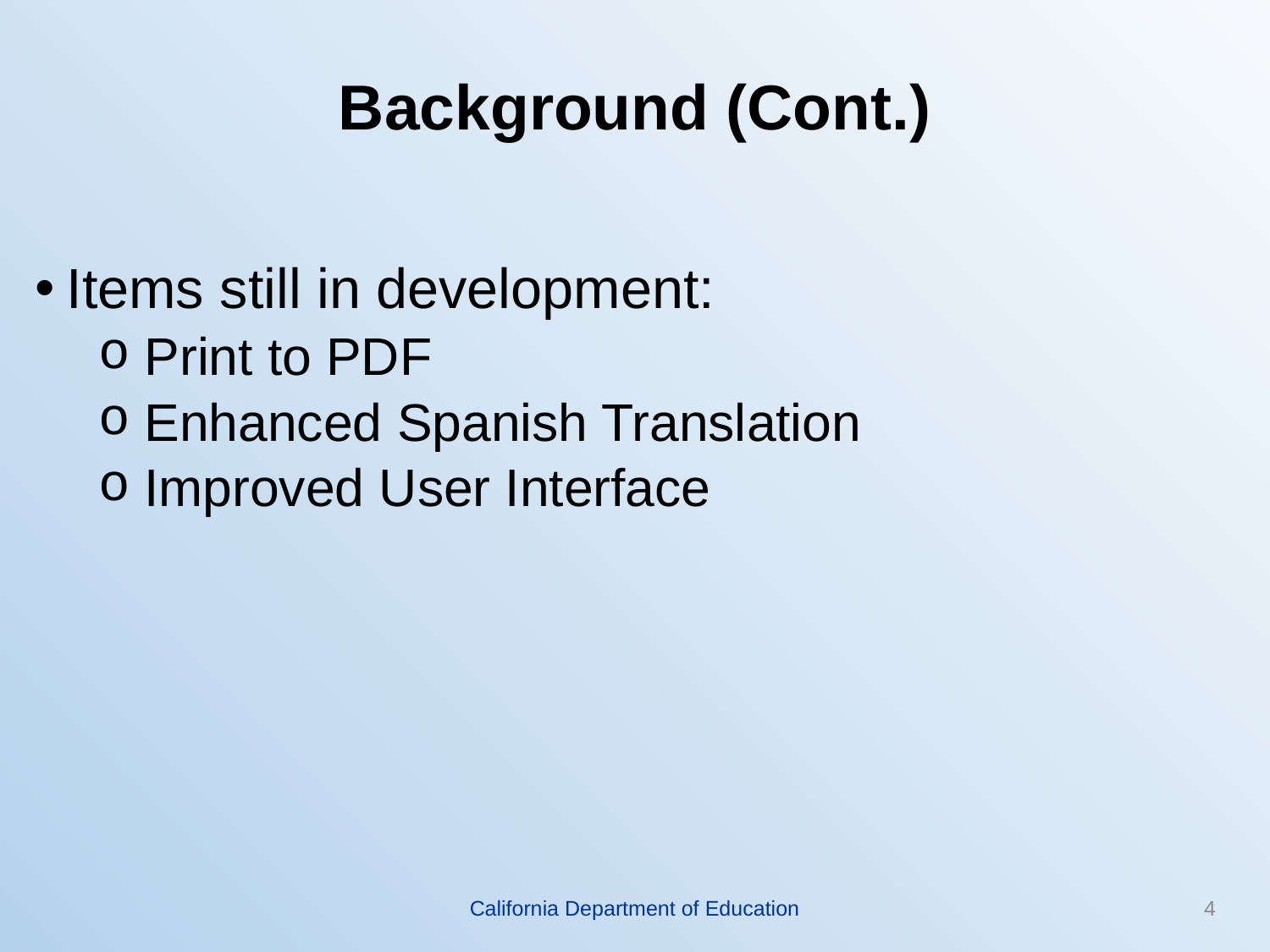

# Background (Cont.)
Items still in development:
 Print to PDF
 Enhanced Spanish Translation
 Improved User Interface

California Department of Education
4